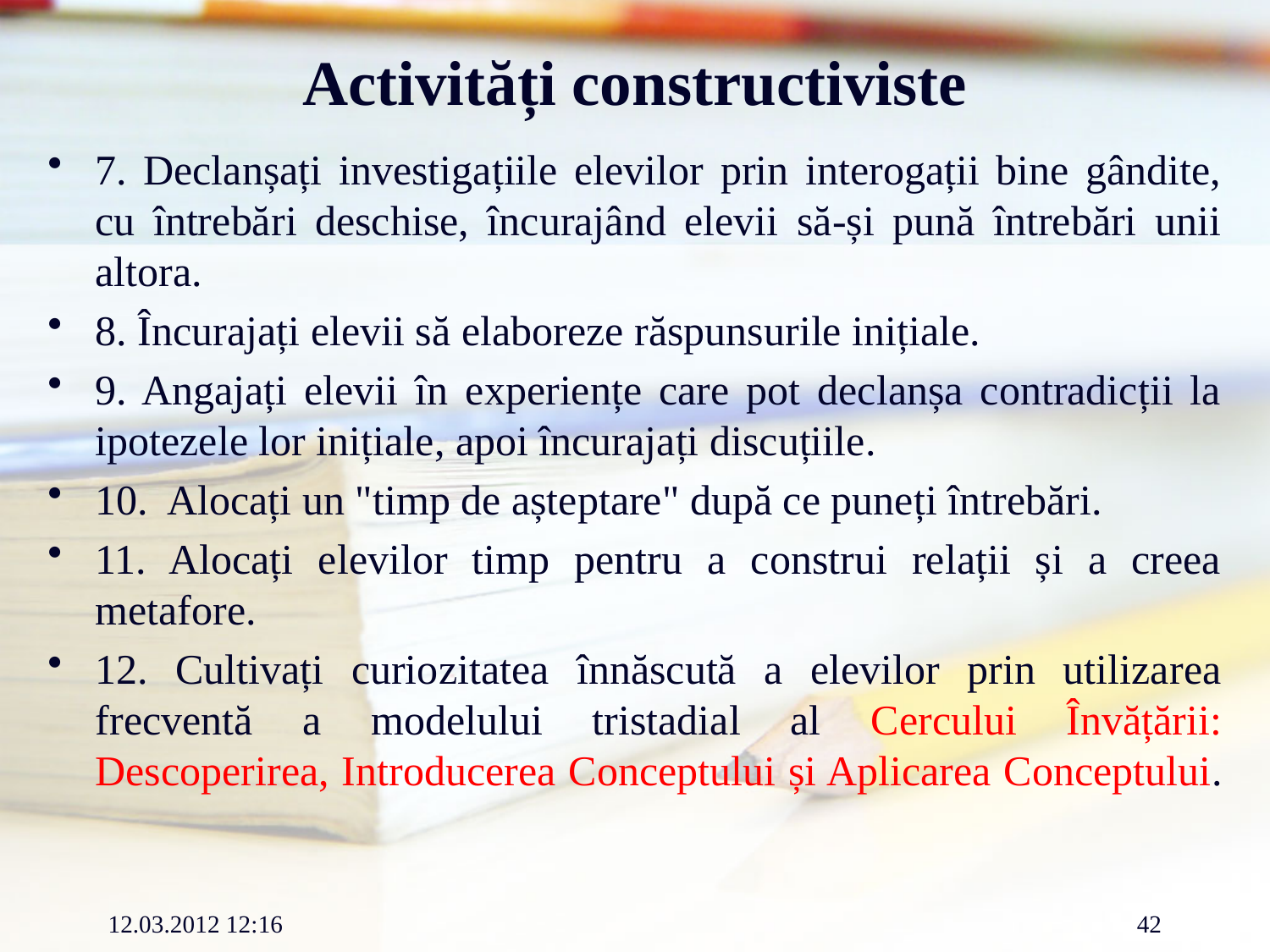

# Activități constructiviste
7. Declanșați investigațiile elevilor prin interogații bine gândite, cu întrebări deschise, încurajând elevii să-și pună întrebări unii altora.
8. Încurajați elevii să elaboreze răspunsurile inițiale.
9. Angajați elevii în experiențe care pot declanșa contradicții la ipotezele lor inițiale, apoi încurajați discuțiile.
10.  Alocați un "timp de așteptare" după ce puneți întrebări.
11. Alocați elevilor timp pentru a construi relații și a creea metafore.
12. Cultivați curiozitatea înnăscută a elevilor prin utilizarea frecventă a modelului tristadial al Cercului Învățării: Descoperirea, Introducerea Conceptului și Aplicarea Conceptului.
12.03.2012 12:16
42